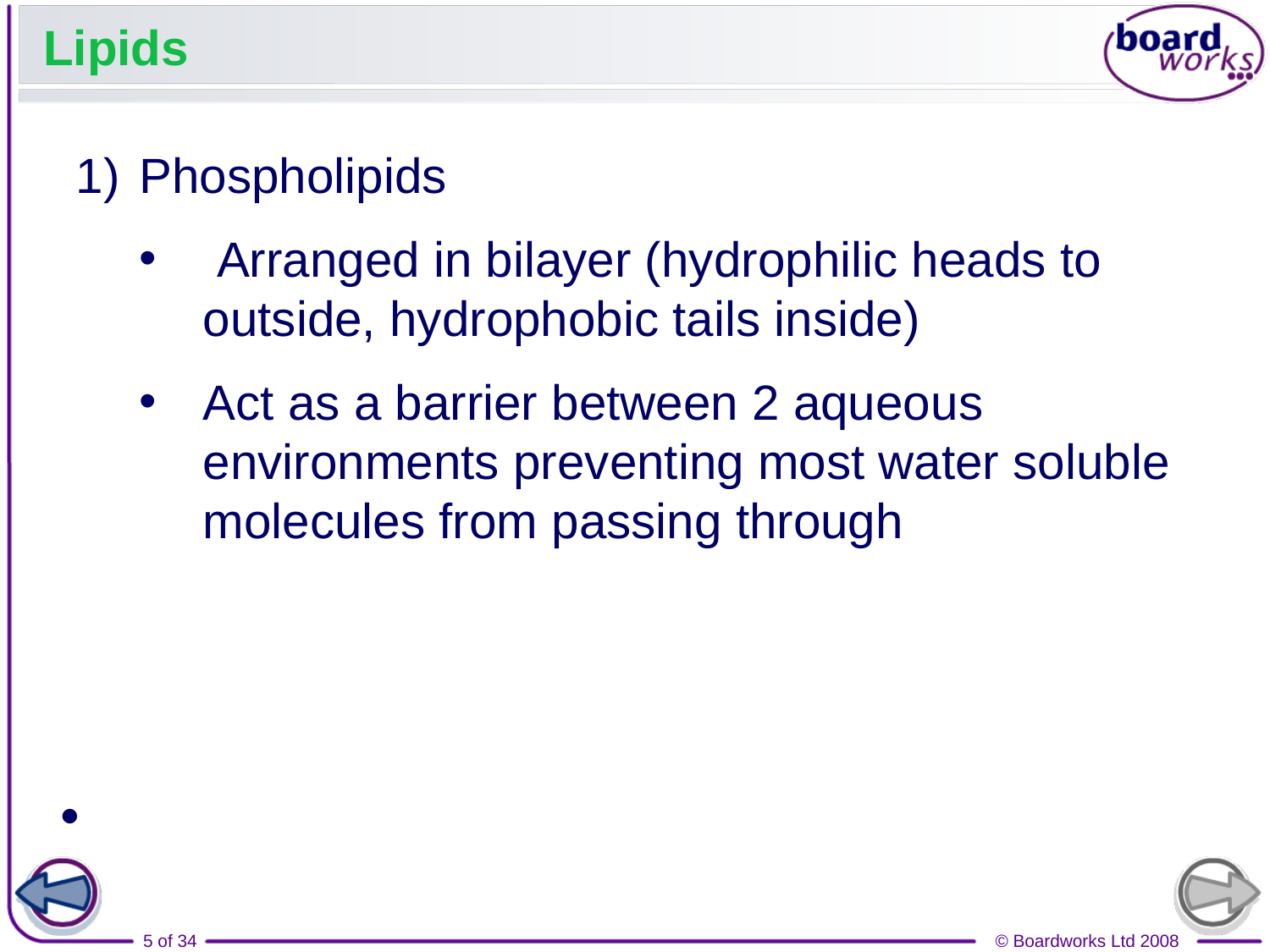

# Lipids
Phospholipids
 Arranged in bilayer (hydrophilic heads to outside, hydrophobic tails inside)
Act as a barrier between 2 aqueous environments preventing most water soluble molecules from passing through